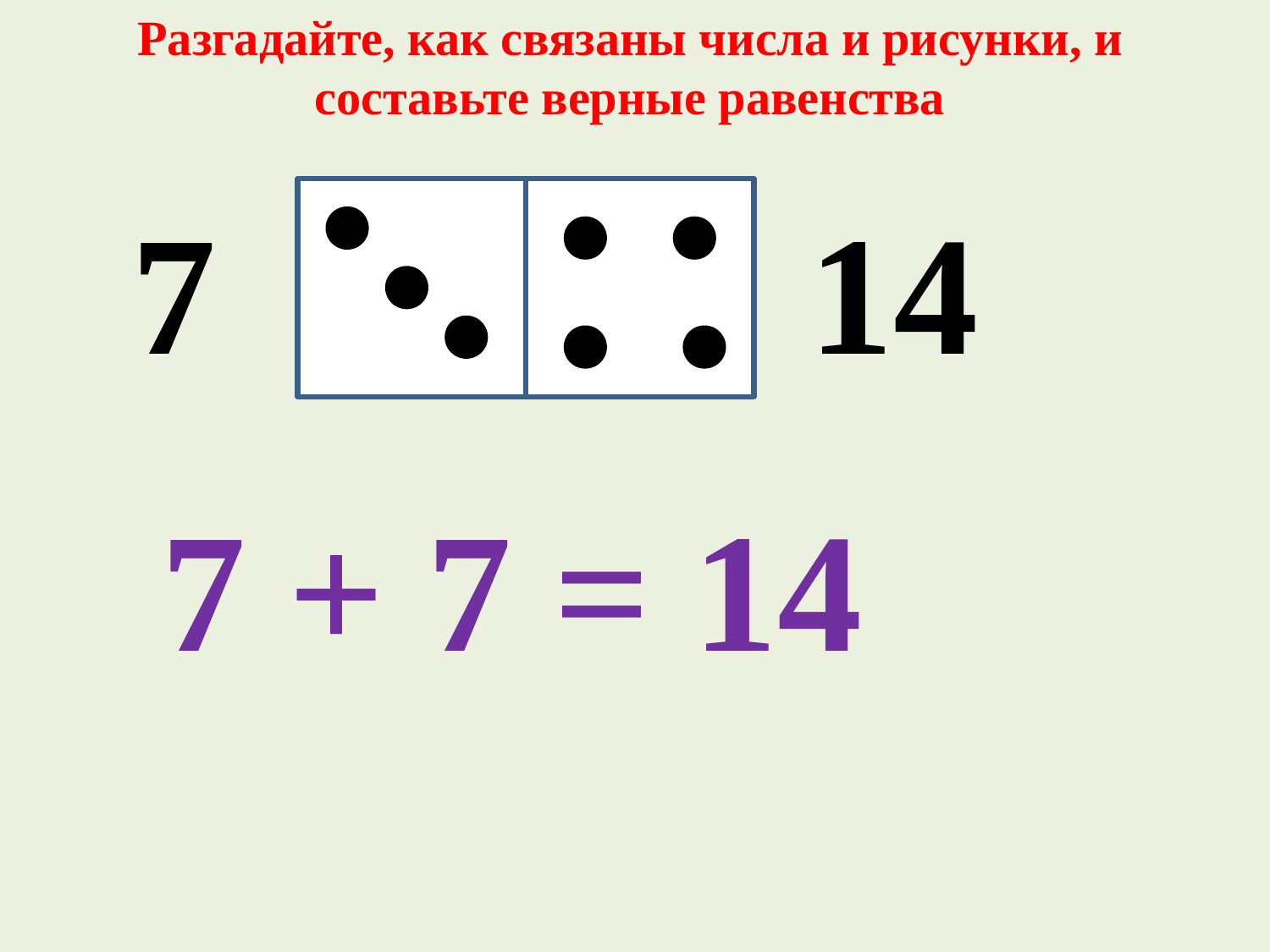

Разгадайте, как связаны числа и рисунки, и составьте верные равенства
7              14

7 + 7 = 14